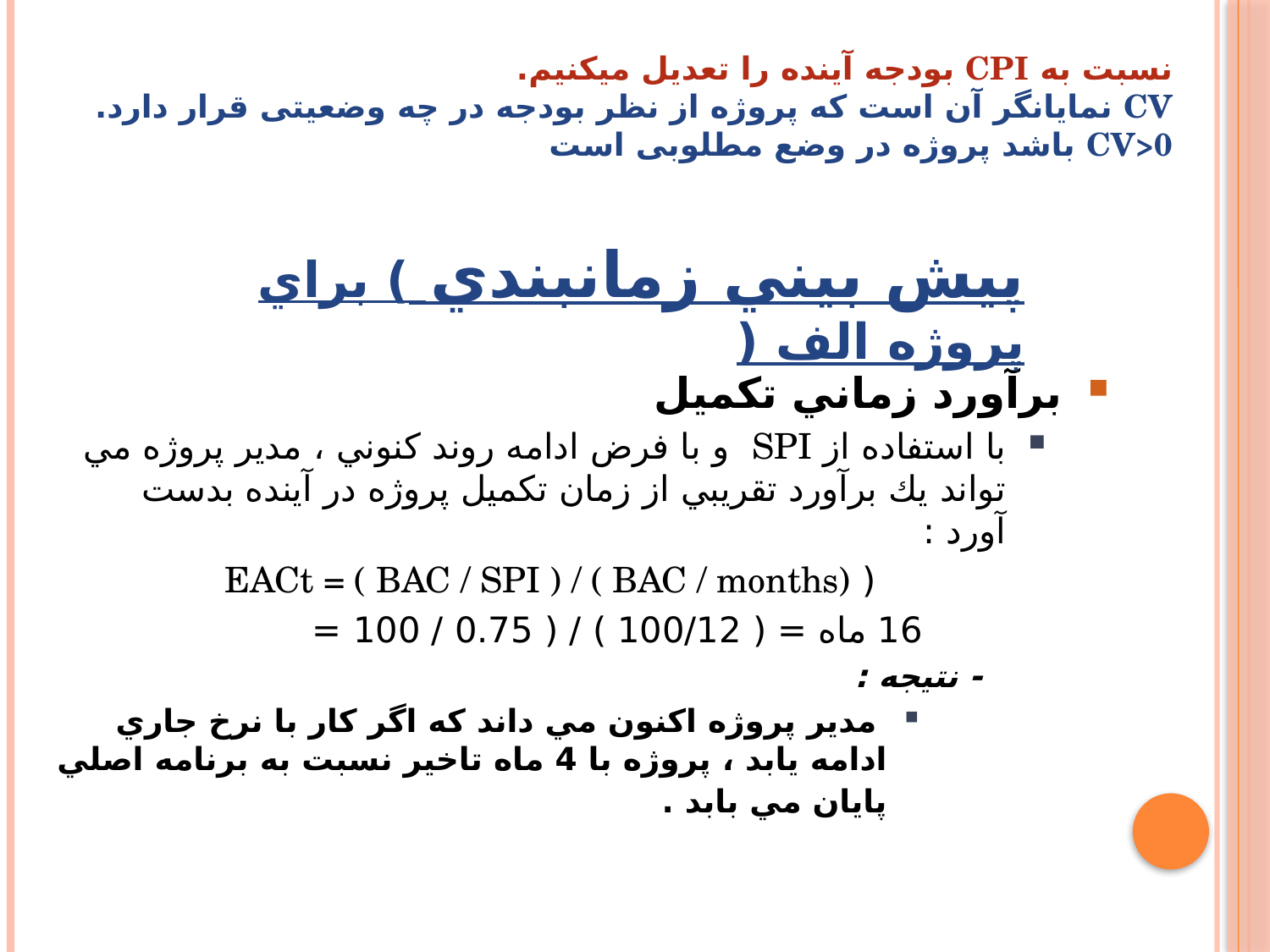

نسبت به CPI بودجه آینده را تعدیل میکنیم.
CV نمایانگر آن است که پروژه از نظر بودجه در چه وضعیتی قرار دارد.
CV>0 باشد پروژه در وضع مطلوبی است
پيش بيني زمانبندي ) براي پروژه الف (
برآورد زماني تكميل
با استفاده از SPI  و با فرض ادامه روند كنوني ، مدير پروژه مي تواند يك برآورد تقريبي از زمان تكميل پروژه در آينده بدست آورد :
( EACt = ( BAC / SPI ) / ( BAC / months)
16 ماه = ( 100/12 ) / ( 0.75 / 100 =
- نتيجه :
 مدير پروژه اكنون مي داند كه اگر كار با نرخ جاري ادامه يابد ، پروژه با 4 ماه تاخير نسبت به برنامه اصلي پايان مي بابد .